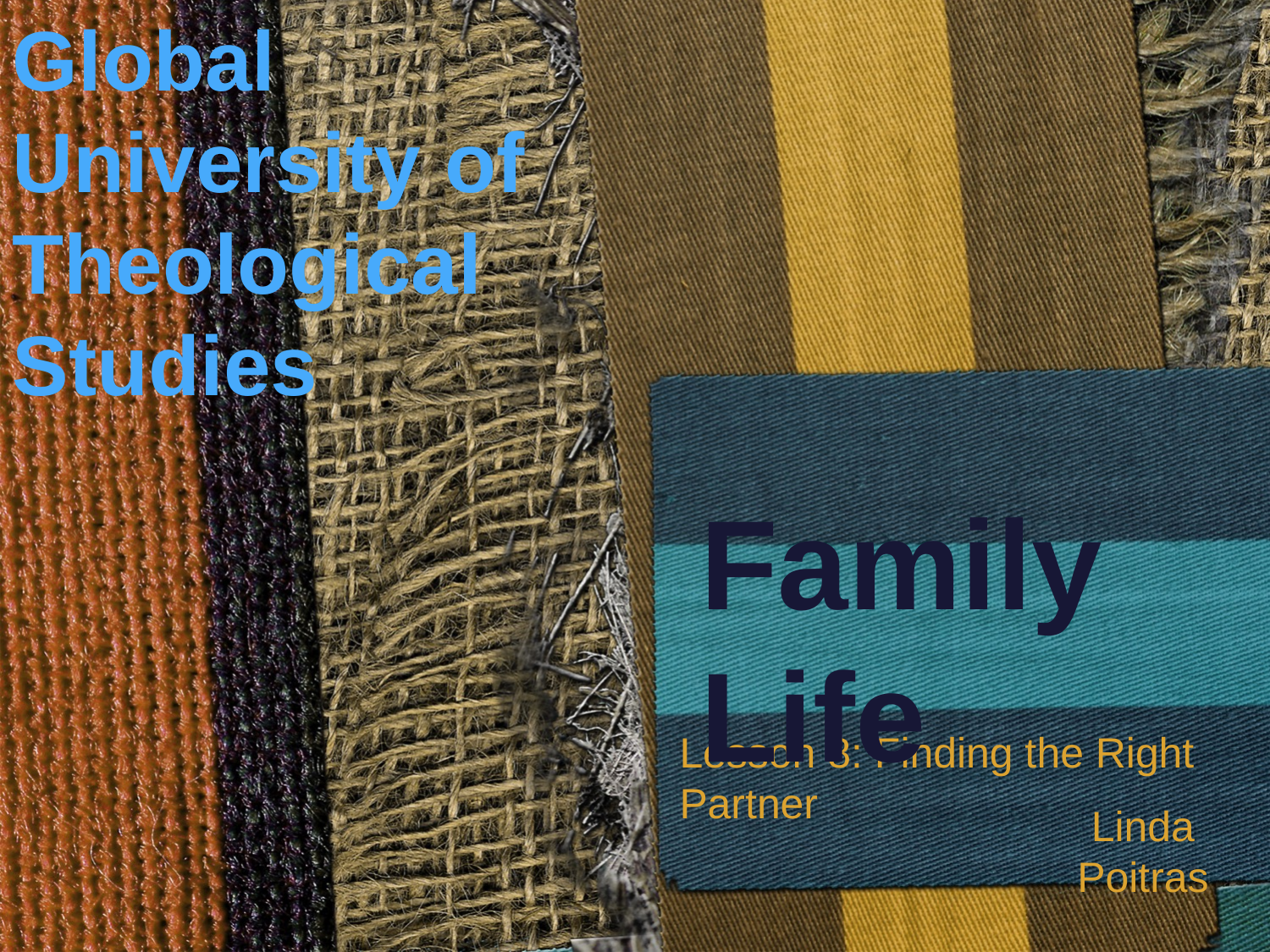

Global University of Theological Studies
# Family Life
Lesson 8: Finding the Right Partner
Linda Poitras